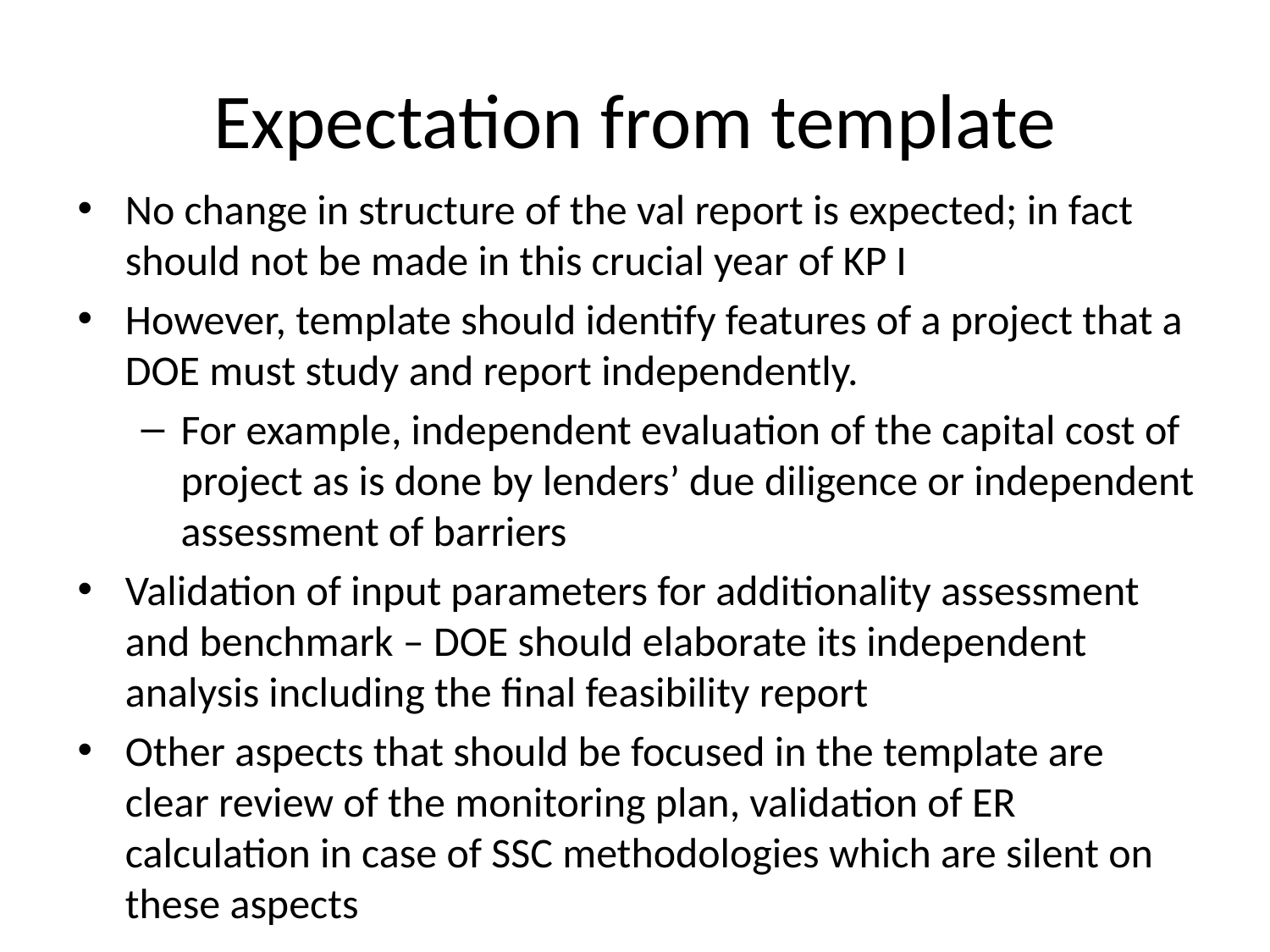

# Expectation from template
No change in structure of the val report is expected; in fact should not be made in this crucial year of KP I
However, template should identify features of a project that a DOE must study and report independently.
For example, independent evaluation of the capital cost of project as is done by lenders’ due diligence or independent assessment of barriers
Validation of input parameters for additionality assessment and benchmark – DOE should elaborate its independent analysis including the final feasibility report
Other aspects that should be focused in the template are clear review of the monitoring plan, validation of ER calculation in case of SSC methodologies which are silent on these aspects